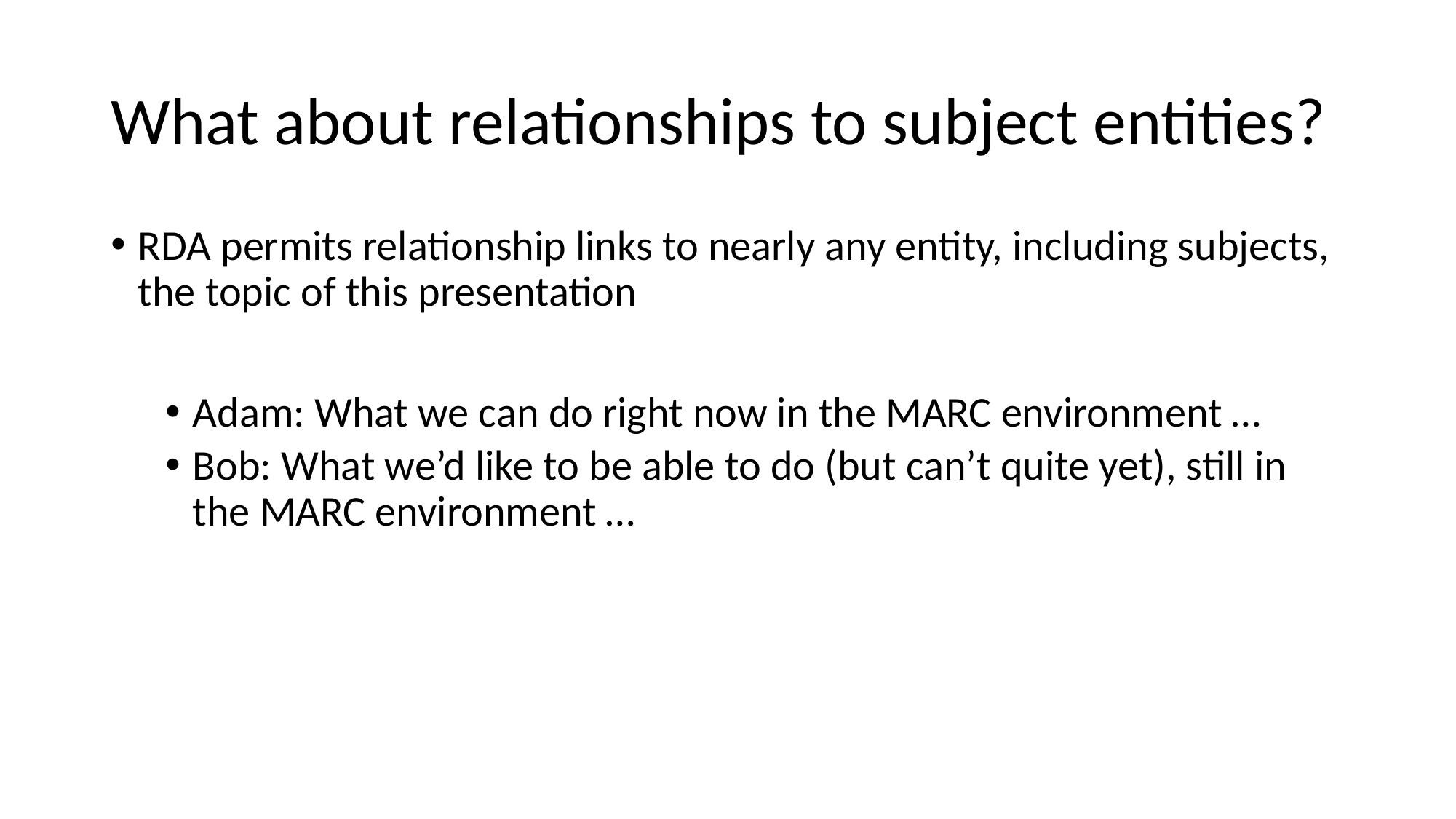

# What about relationships to subject entities?
RDA permits relationship links to nearly any entity, including subjects, the topic of this presentation

Adam: What we can do right now in the MARC environment …
Bob: What we’d like to be able to do (but can’t quite yet), still in the MARC environment …